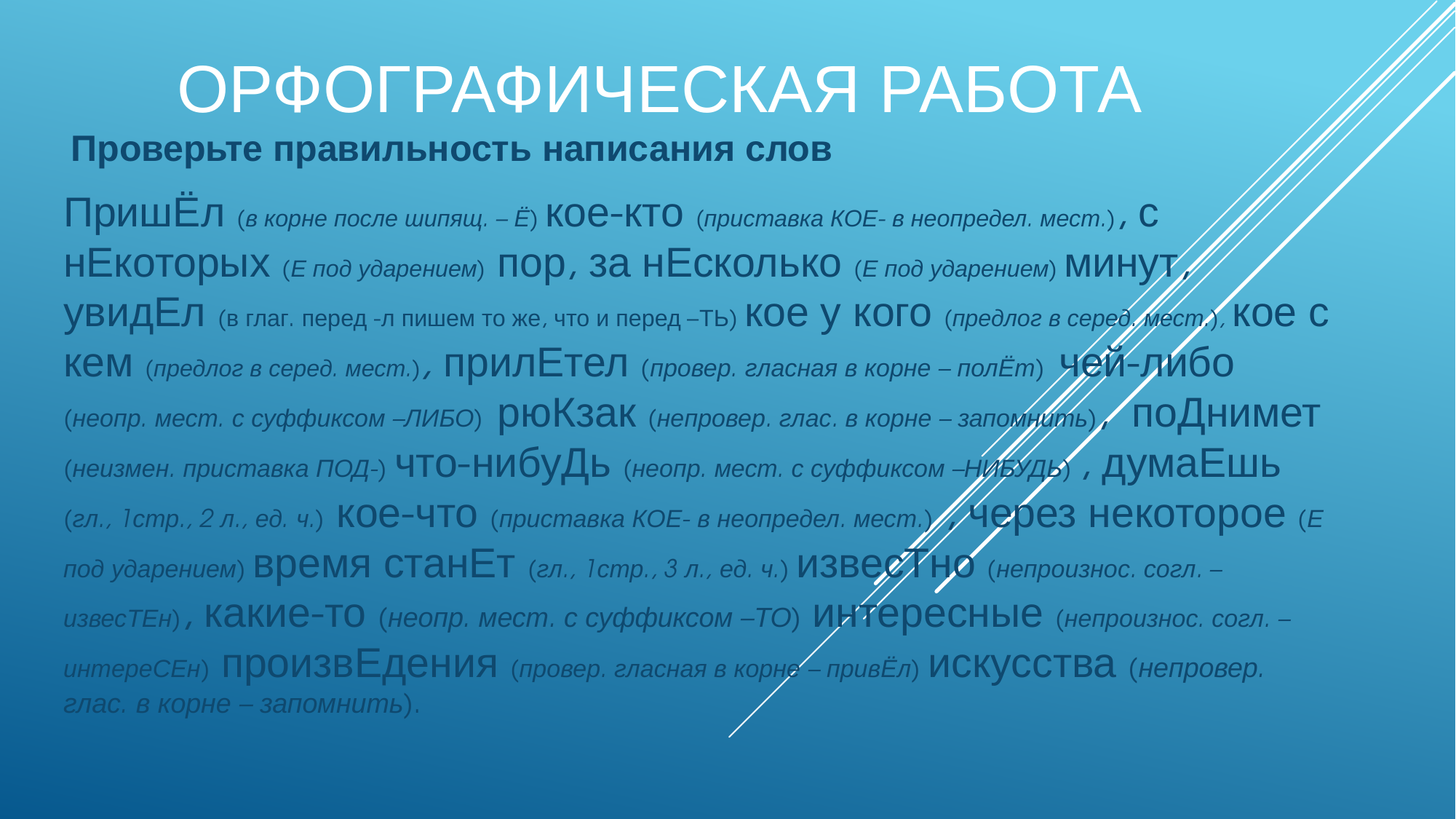

# Орфографическая работа
 Проверьте правильность написания слов
ПришЁл (в корне после шипящ. – Ё) кое-кто (приставка КОЕ- в неопредел. мест.), с нЕкоторых (Е под ударением) пор, за нЕсколько (Е под ударением) минут, увидЕл (в глаг. перед -л пишем то же, что и перед –ТЬ) кое у кого (предлог в серед. мест.), кое с кем (предлог в серед. мест.), прилЕтел (провер. гласная в корне – полЁт)  чей-либо (неопр. мест. с суффиксом –ЛИБО)  рюКзак (непровер. глас. в корне – запомнить),  поДнимет (неизмен. приставка ПОД-) что-нибуДь (неопр. мест. с суффиксом –НИБУДЬ) , думаЕшь (гл., 1стр., 2 л., ед. ч.) кое-что (приставка КОЕ- в неопредел. мест.) , через некоторое (Е под ударением) время станЕт (гл., 1стр., 3 л., ед. ч.) извесТно (непроизнос. согл. – извесТЕн), какие-то (неопр. мест. с суффиксом –ТО) интересные (непроизнос. согл. – интереСЕн) произвЕдения (провер. гласная в корне – привЁл) искусства (непровер. глас. в корне – запомнить).